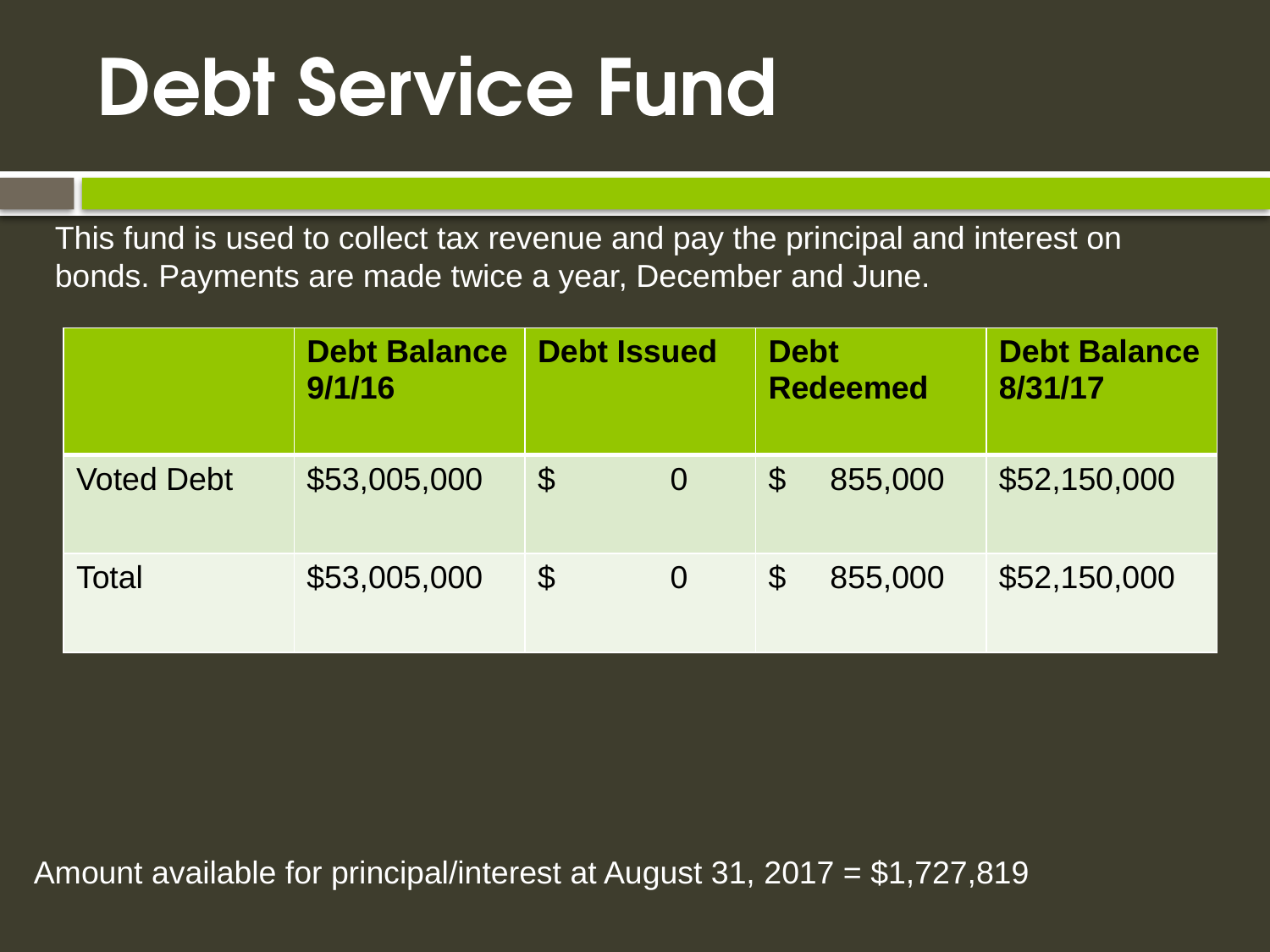

Debt Service Fund
This fund is used to collect tax revenue and pay the principal and interest on bonds. Payments are made twice a year, December and June.
|  | Debt Balance 9/1/16 | Debt Issued | Debt Redeemed | Debt Balance 8/31/17 |
| --- | --- | --- | --- | --- |
| Voted Debt | $53,005,000 | $ 0 | $ 855,000 | $52,150,000 |
| Total | $53,005,000 | $ 0 | $ 855,000 | $52,150,000 |
Amount available for principal/interest at August 31, 2017 = $1,727,819